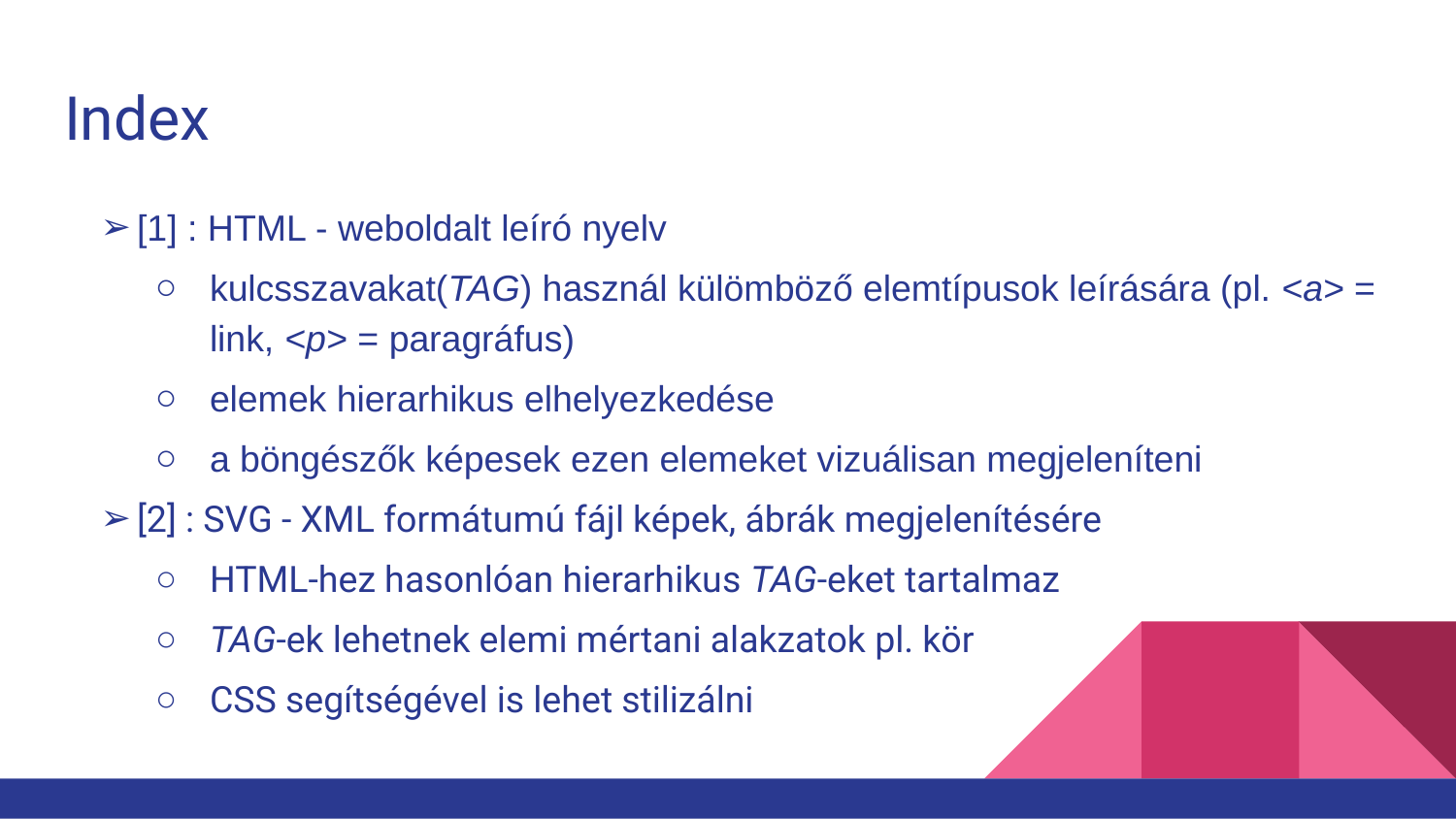

# Index
[1] : HTML - weboldalt leíró nyelv
kulcsszavakat(TAG) használ külömböző elemtípusok leírására (pl. <a> = link, <p> = paragráfus)
elemek hierarhikus elhelyezkedése
a böngészők képesek ezen elemeket vizuálisan megjeleníteni
[2] : SVG - XML formátumú fájl képek, ábrák megjelenítésére
HTML-hez hasonlóan hierarhikus TAG-eket tartalmaz
TAG-ek lehetnek elemi mértani alakzatok pl. kör
CSS segítségével is lehet stilizálni